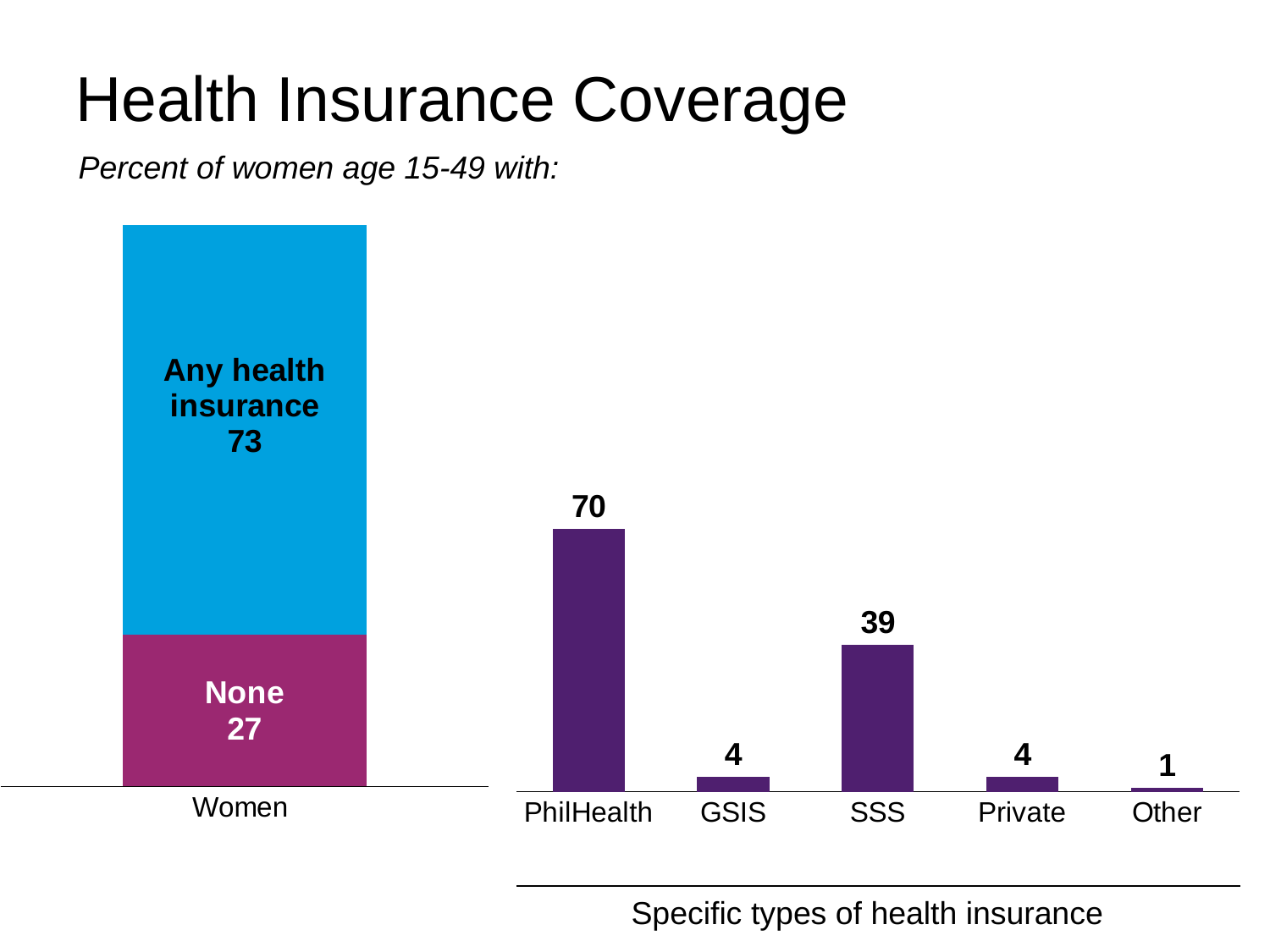

# Health Insurance Coverage
Percent of women age 15-49 with:

### Chart

| Category | None | Any health insurance |
|---|---|---|
| Women  | 27.0 | 73.0 |

### Chart

| Category | Women |
|---|---|
| PhilHealth | 70.0 |
| GSIS | 4.0 |
| SSS | 39.0 |
| Private | 4.0 |
| Other | 1.0 |
Specific types of health insurance